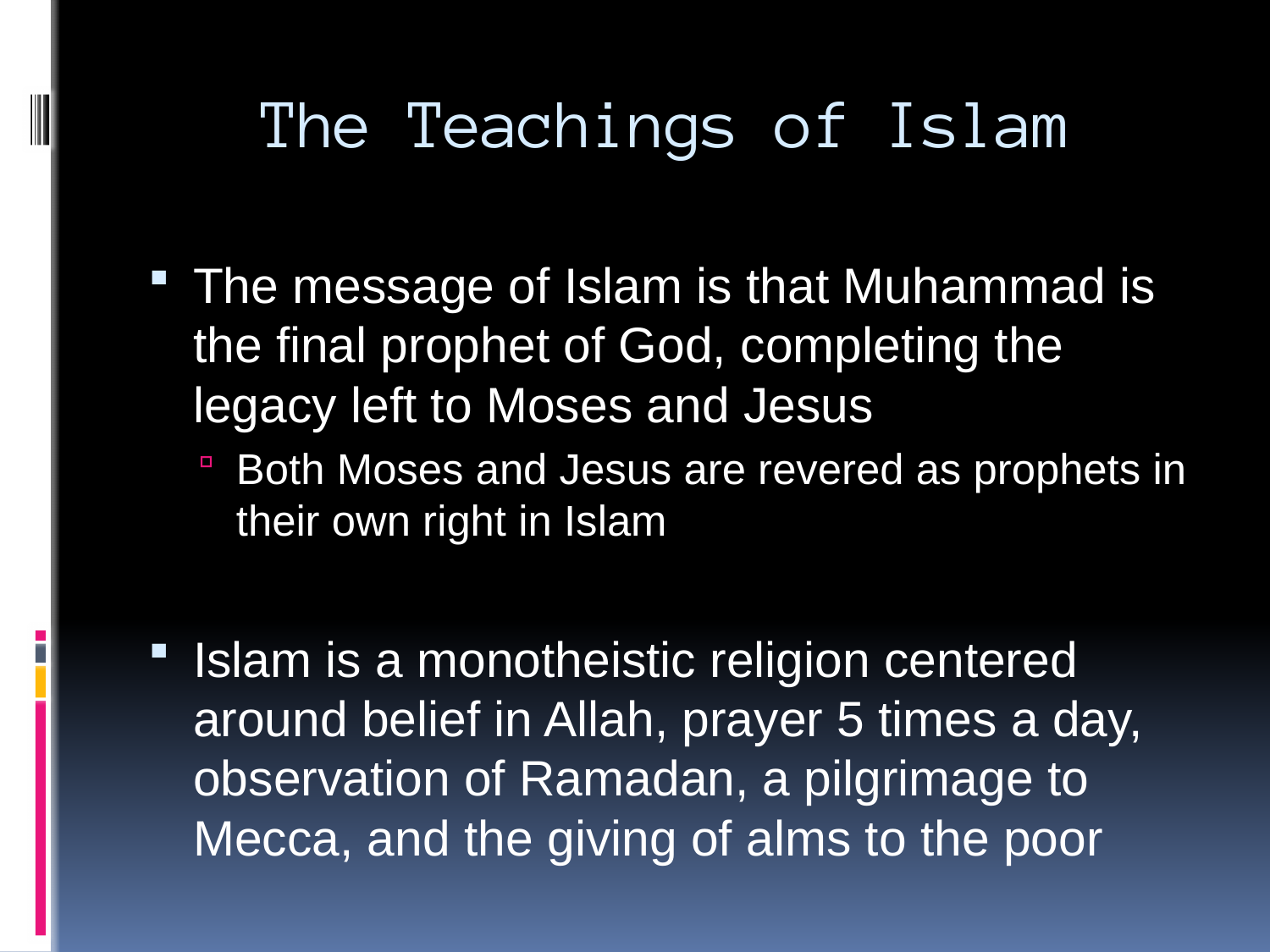

# The Teachings of Islam
The message of Islam is that Muhammad is the final prophet of God, completing the legacy left to Moses and Jesus
Both Moses and Jesus are revered as prophets in their own right in Islam

Islam is a monotheistic religion centered around belief in Allah, prayer 5 times a day, observation of Ramadan, a pilgrimage to Mecca, and the giving of alms to the poor